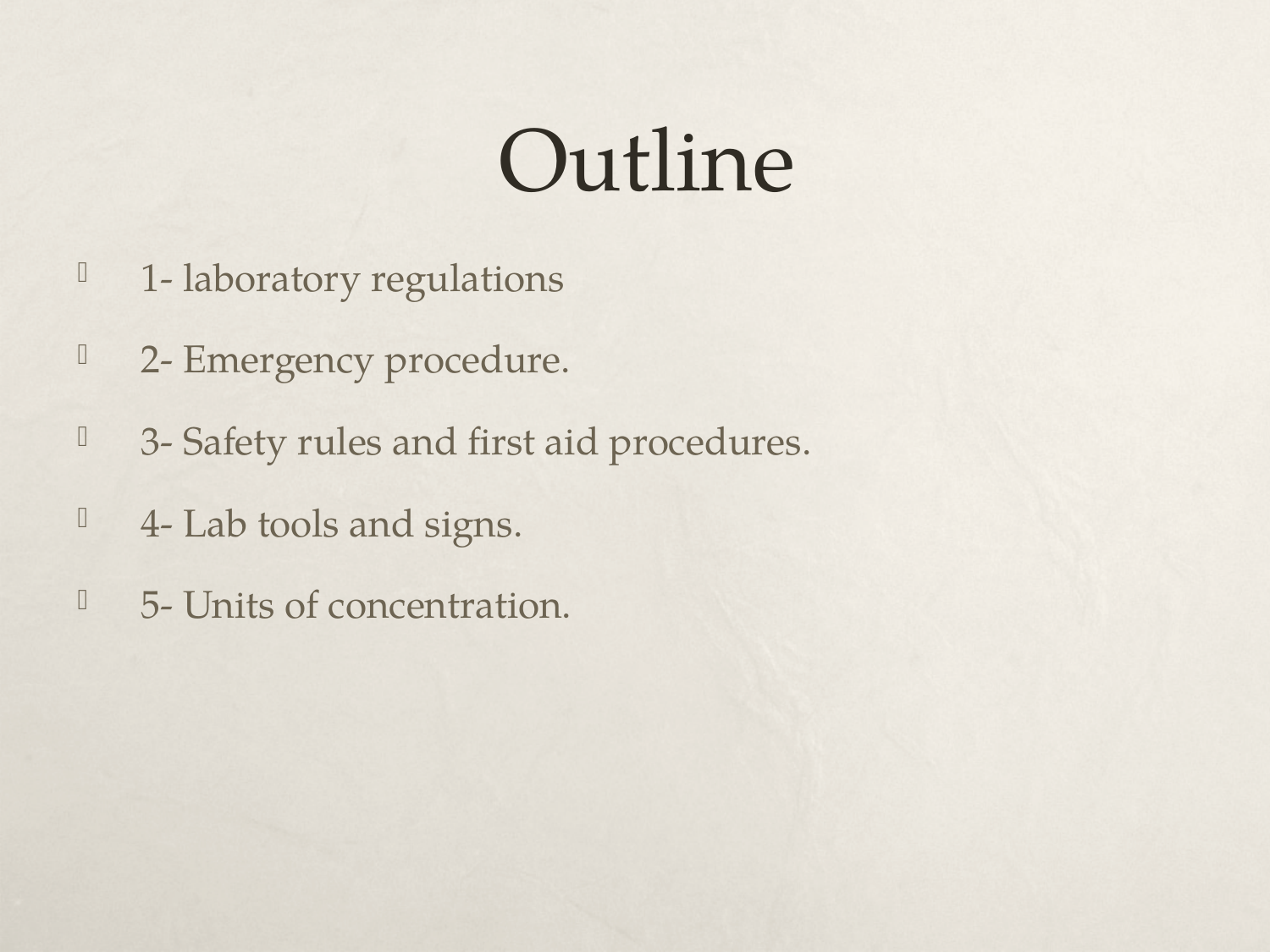

# Outline
1- laboratory regulations
2- Emergency procedure.
3- Safety rules and first aid procedures.
4- Lab tools and signs.
5- Units of concentration.